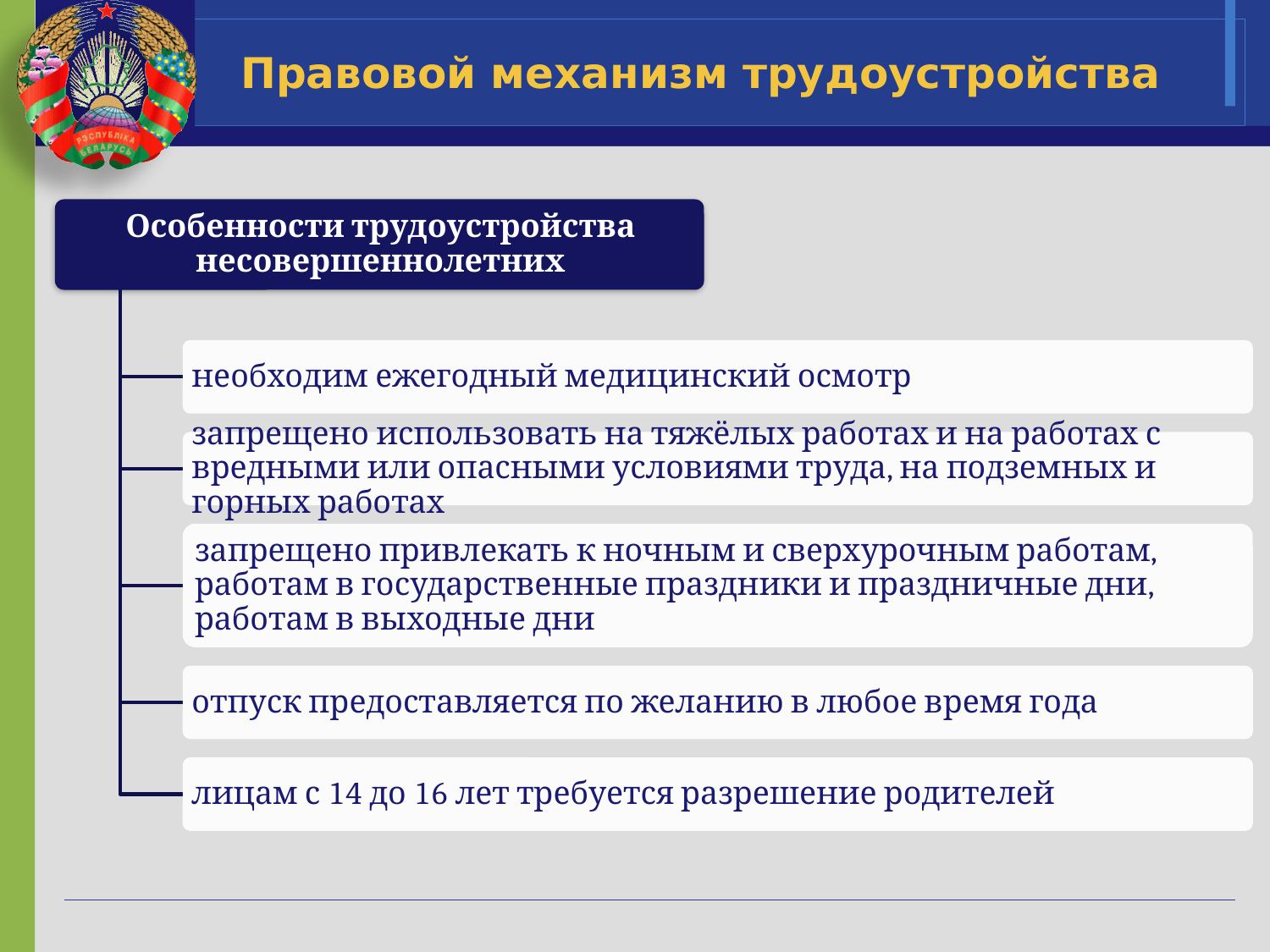

# Правовой механизм трудоустройства
Особенности трудоустройства несовершеннолетних
необходим ежегодный медицинский осмотр
запрещено использовать на тяжёлых работах и на работах с вредными или опасными условиями труда, на подземных и горных работах
запрещено привлекать к ночным и сверхурочным работам, работам в государственные праздники и праздничные дни, работам в выходные дни
отпуск предоставляется по желанию в любое время года
лицам с 14 до 16 лет требуется разрешение родителей